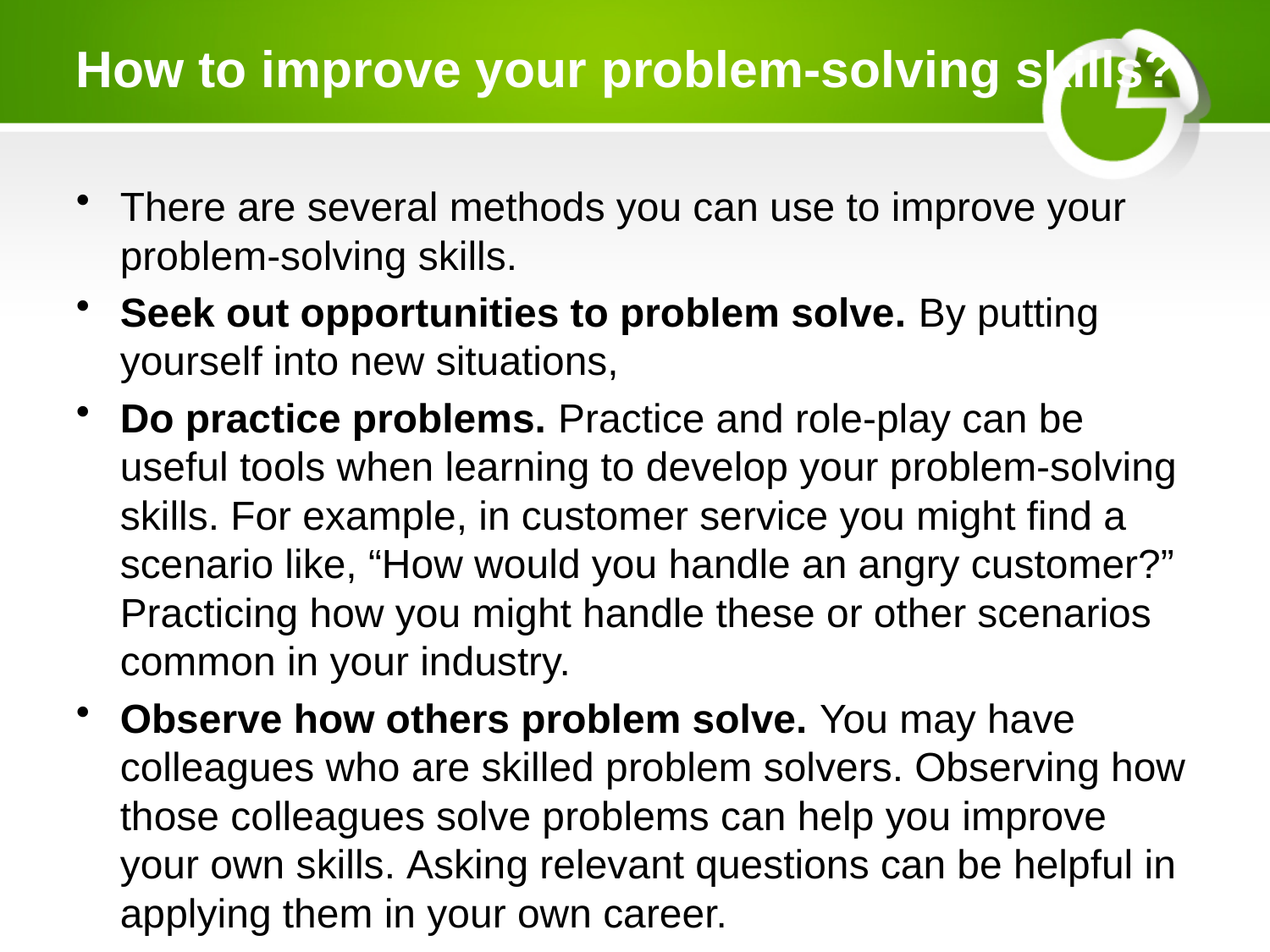

# How to improve your problem-solving skills?
There are several methods you can use to improve your problem-solving skills.
Seek out opportunities to problem solve. By putting yourself into new situations,
Do practice problems. Practice and role-play can be useful tools when learning to develop your problem-solving skills. For example, in customer service you might find a scenario like, “How would you handle an angry customer?” Practicing how you might handle these or other scenarios common in your industry.
Observe how others problem solve. You may have colleagues who are skilled problem solvers. Observing how those colleagues solve problems can help you improve your own skills. Asking relevant questions can be helpful in applying them in your own career.